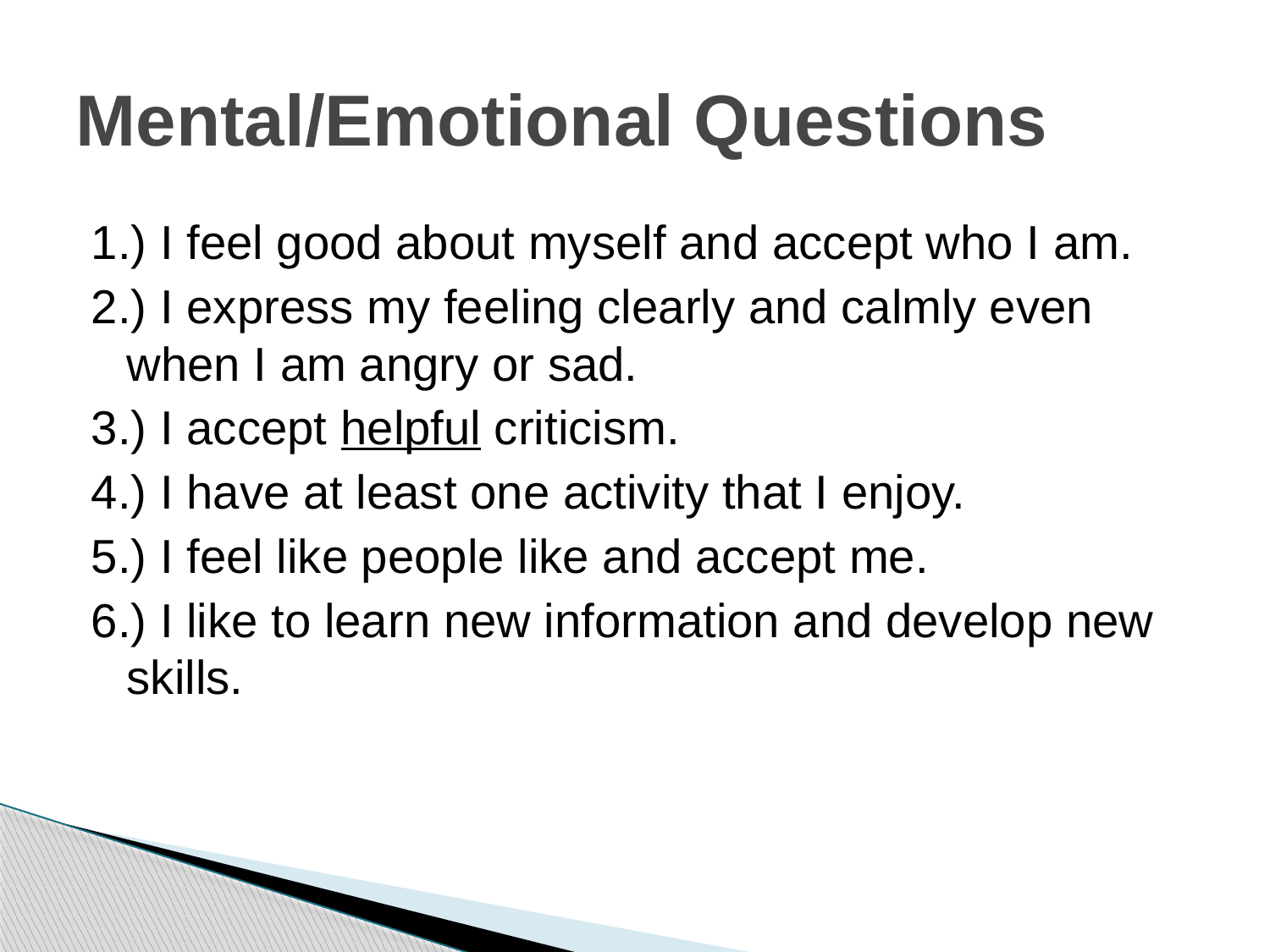

# Mental/Emotional Questions
1.) I feel good about myself and accept who I am.
2.) I express my feeling clearly and calmly even when I am angry or sad.
3.) I accept helpful criticism.
4.) I have at least one activity that I enjoy.
5.) I feel like people like and accept me.
6.) I like to learn new information and develop new skills.